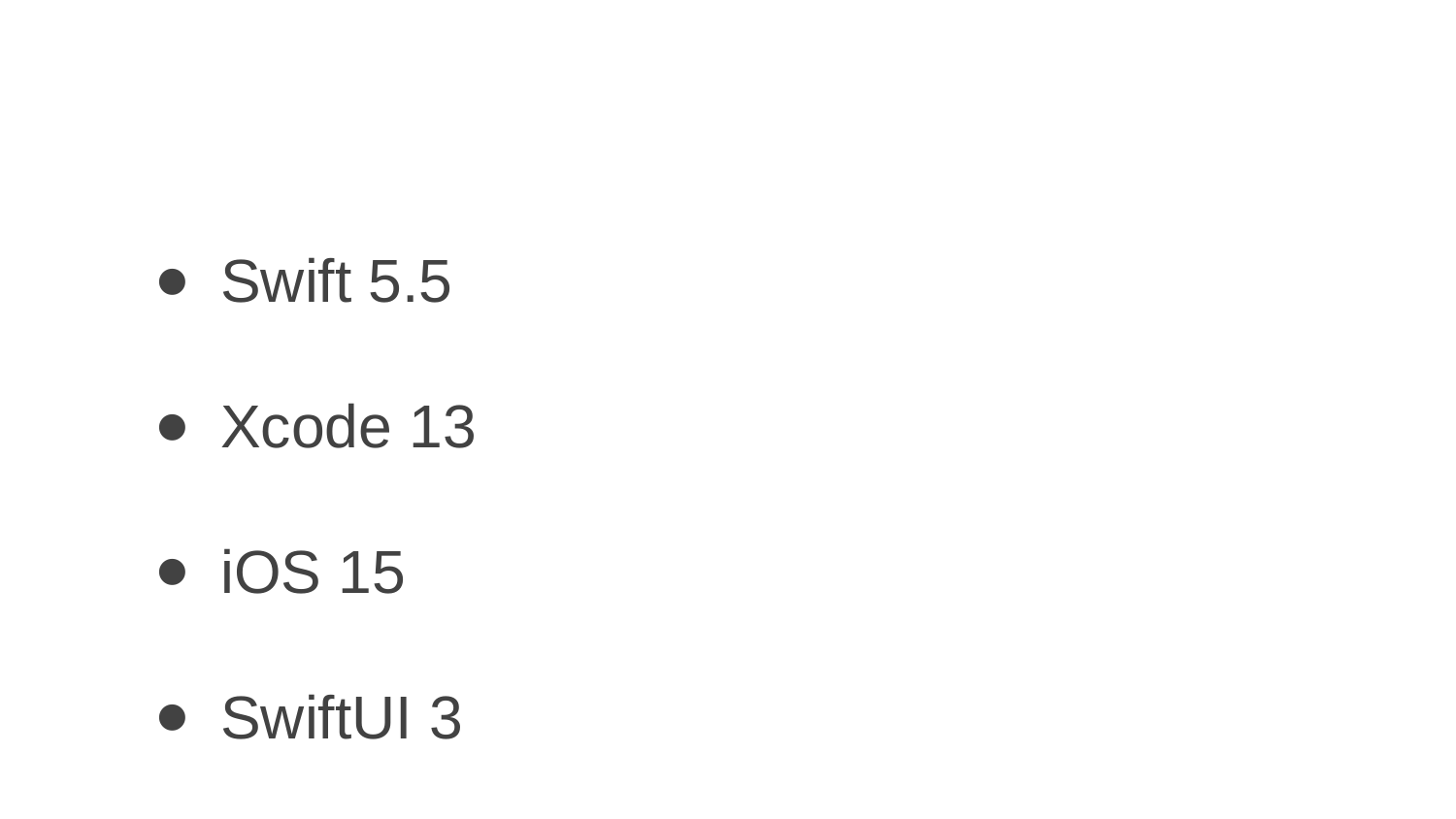

# Swift 5.5
Xcode 13
iOS 15
SwiftUI 3